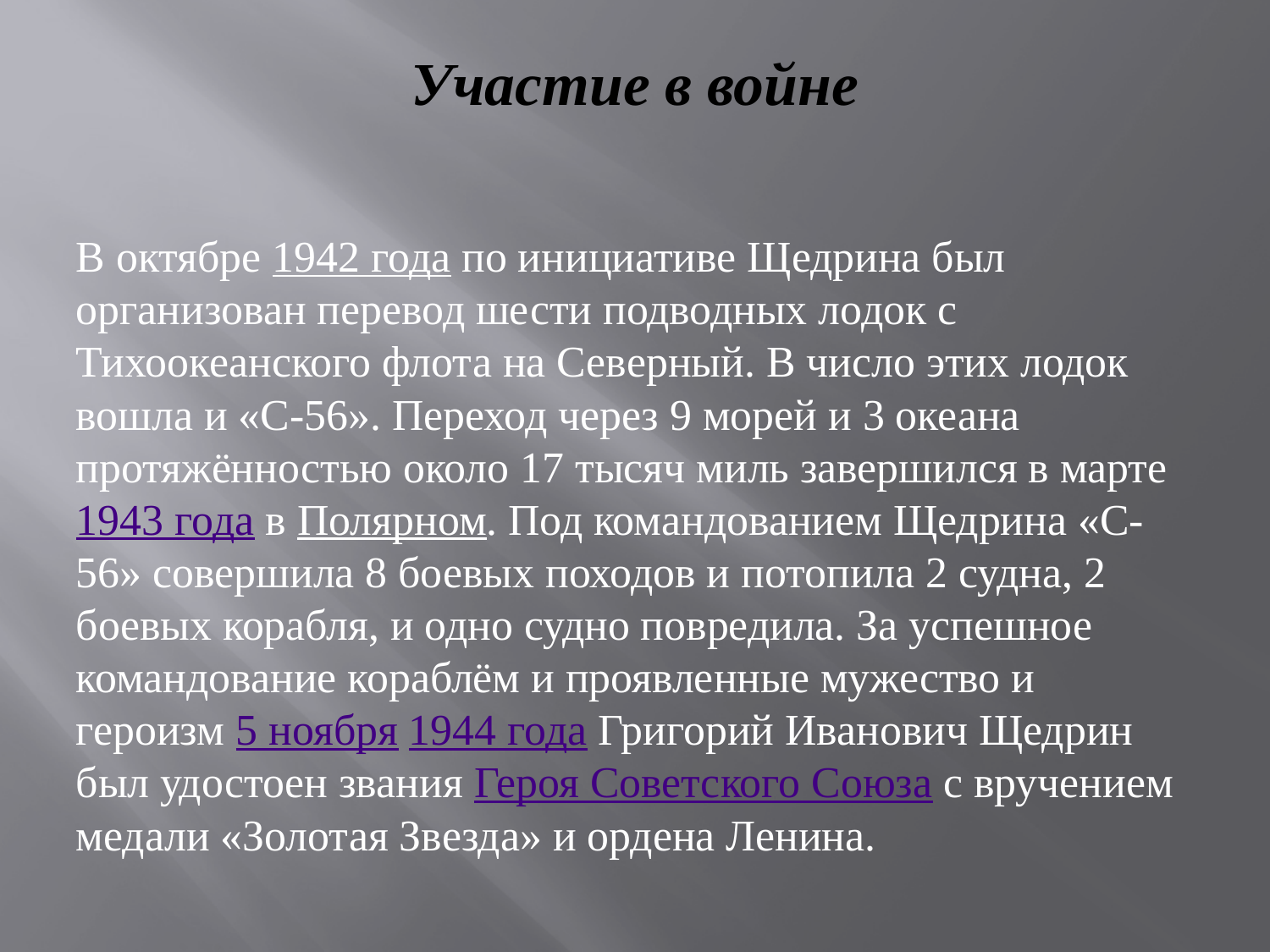

# Участие в войне
В октябре 1942 года по инициативе Щедрина был организован перевод шести подводных лодок с Тихоокеанского флота на Северный. В число этих лодок вошла и «С-56». Переход через 9 морей и 3 океана протяжённостью около 17 тысяч миль завершился в марте 1943 года в Полярном. Под командованием Щедрина «С-56» совершила 8 боевых походов и потопила 2 судна, 2 боевых корабля, и одно судно повредила. За успешное командование кораблём и проявленные мужество и героизм 5 ноября 1944 года Григорий Иванович Щедрин был удостоен звания Героя Советского Союза с вручением медали «Золотая Звезда» и ордена Ленина.